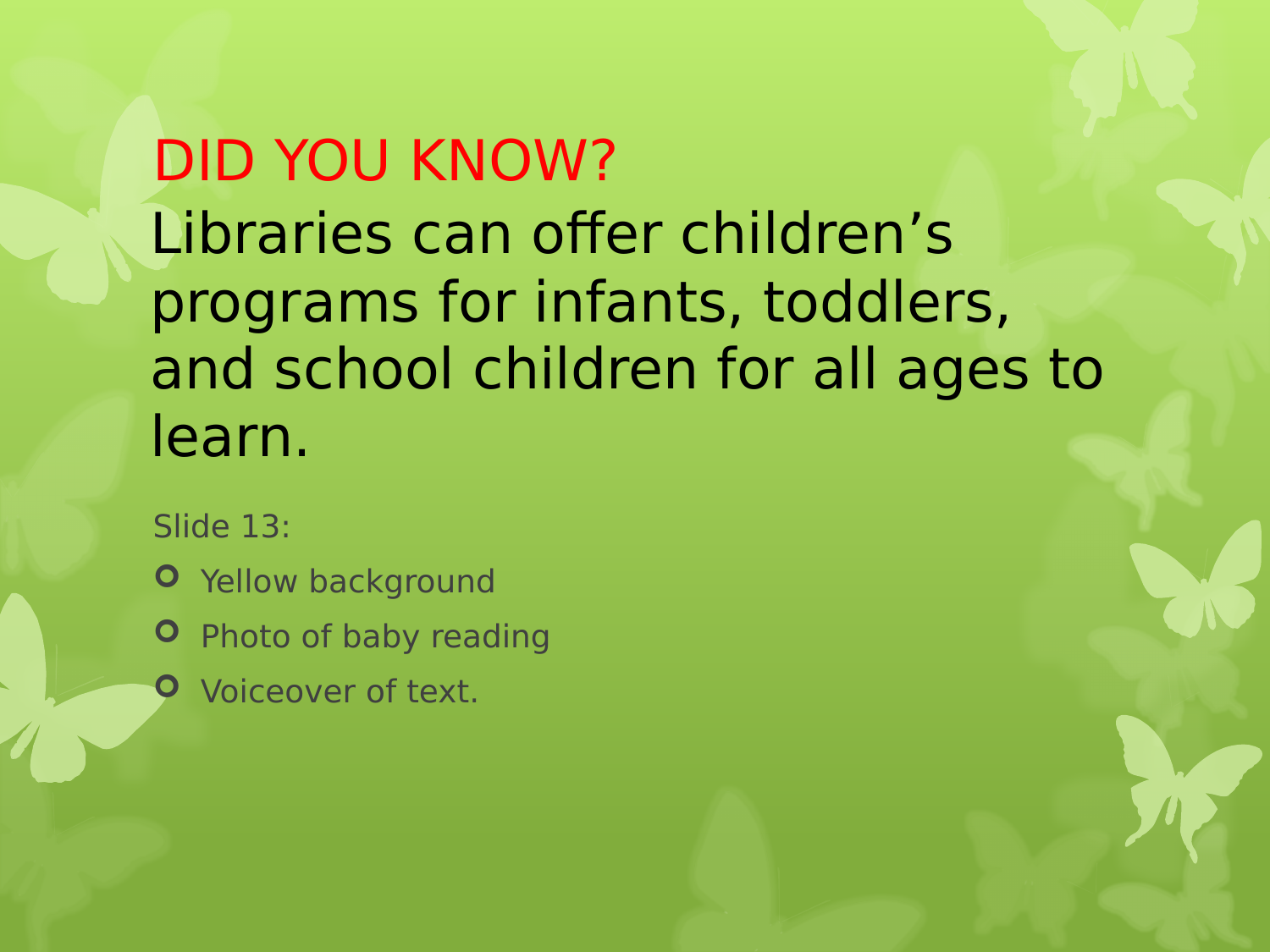

# DID YOU KNOW?
Libraries can offer children’s programs for infants, toddlers, and school children for all ages to learn.
Slide 13:
Yellow background
Photo of baby reading
Voiceover of text.